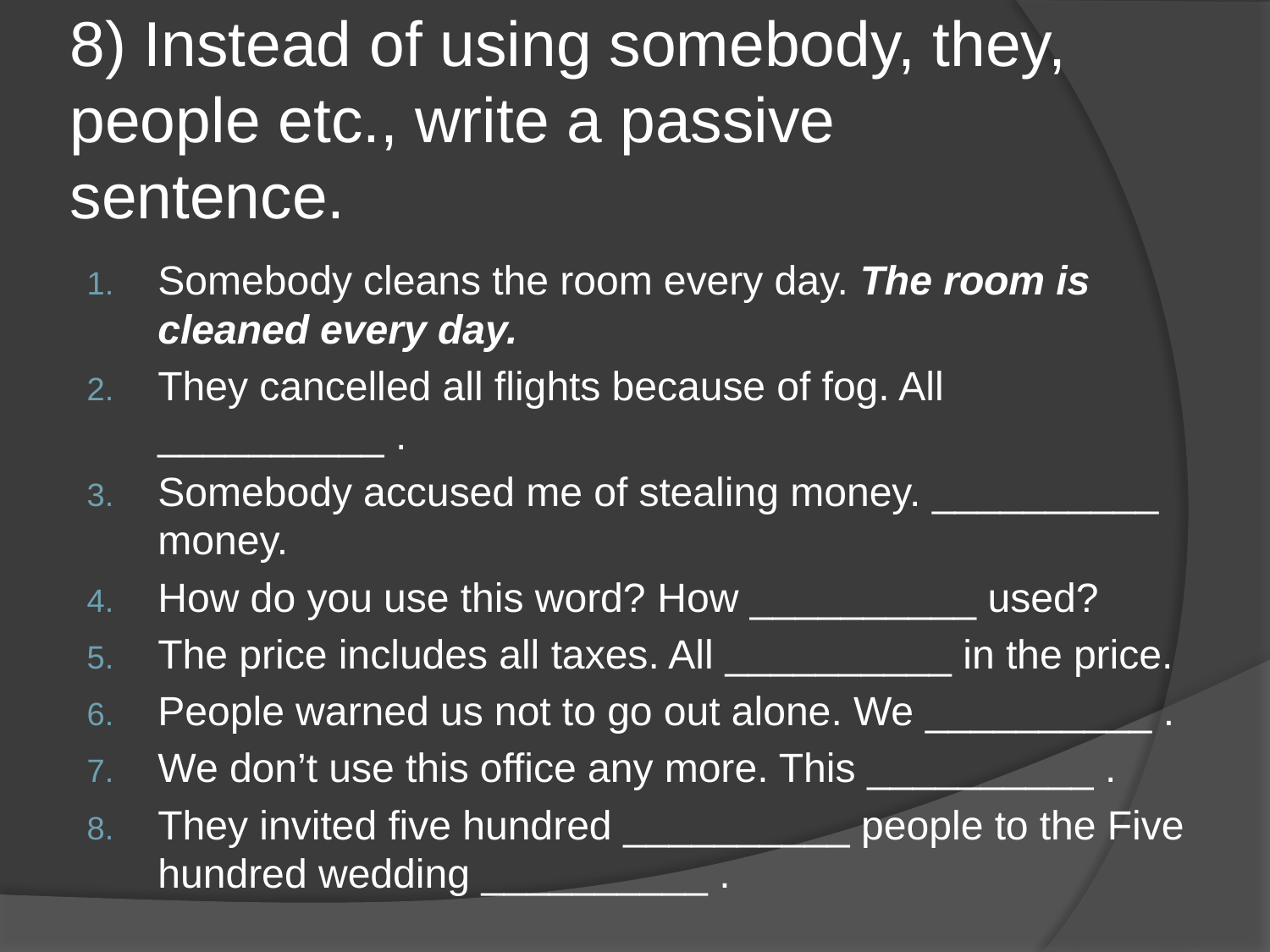

# 8) Instead of using somebody, they, people etc., write a passive sentence.
Somebody cleans the room every day. The room is cleaned every day.
They cancelled all flights because of fog. All __________ .
Somebody accused me of stealing money. __________ money.
How do you use this word? How __________ used?
The price includes all taxes. All __________ in the price.
People warned us not to go out alone. We __________ .
We don’t use this office any more. This __________ .
They invited five hundred __________ people to the Five hundred wedding __________ .